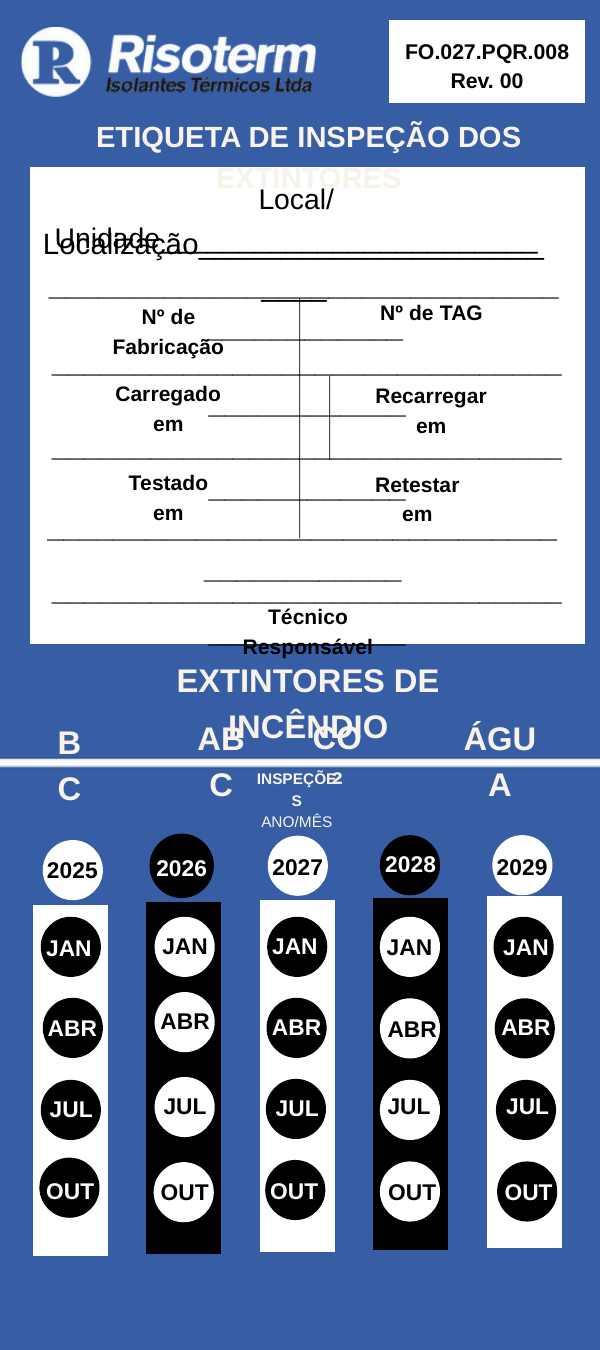

FO.027.PQR.008
Rev. 00

ETIQUETA DE INSPEÇÃO DOS EXTINTORES

Local/Unidade________________________
Localização_________________________
___________________________________________
Nº de TAG
Nº de Fabricação
___________________________________________
Carregado em
Recarregar em
___________________________
___________________________________________
Testado em
Retestar em
___________________________________________
___________________________________________
Técnico Responsável
EXTINTORES DE INCÊNDIO
CO²
ABC
ÁGUA
BC

INSPEÇÕES
ANO/MÊS

2028
2027
2029
2026
2025

JAN
JAN
JAN
JAN
JAN

ABR
ABR
ABR
ABR
ABR

JUL
JUL
JUL
JUL
JUL

OUT
OUT
OUT
OUT
OUT